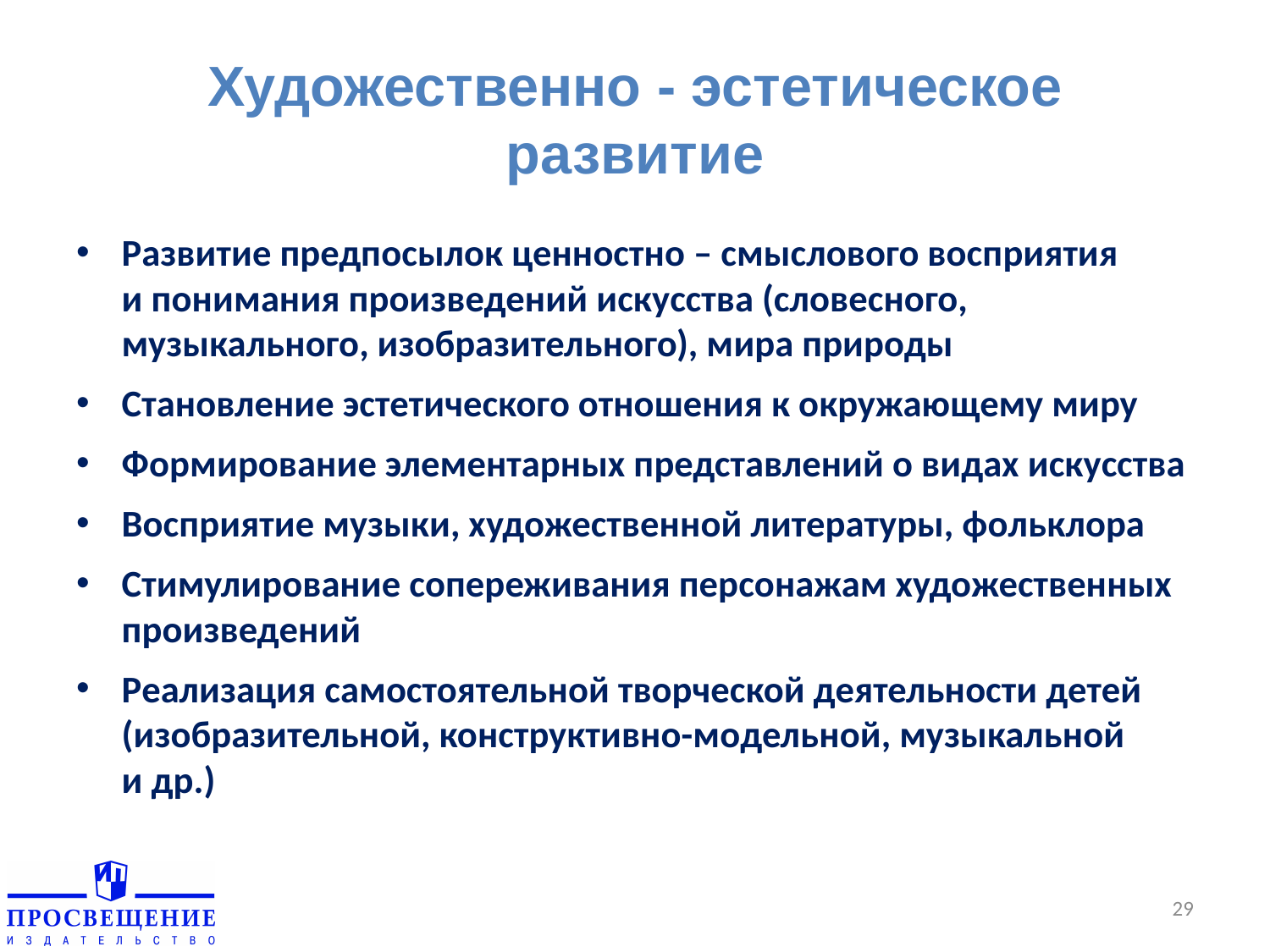

Образовательные области
# Художественно - эстетическое развитие
Развитие предпосылок ценностно – смыслового восприятия
и понимания произведений искусства (словесного, музыкального, изобразительного), мира природы
Становление эстетического отношения к окружающему миру
Формирование элементарных представлений о видах искусства
Восприятие музыки, художественной литературы, фольклора
Стимулирование сопереживания персонажам художественных произведений
Реализация самостоятельной творческой деятельности детей (изобразительной, конструктивно-модельной, музыкальной
и др.)
29